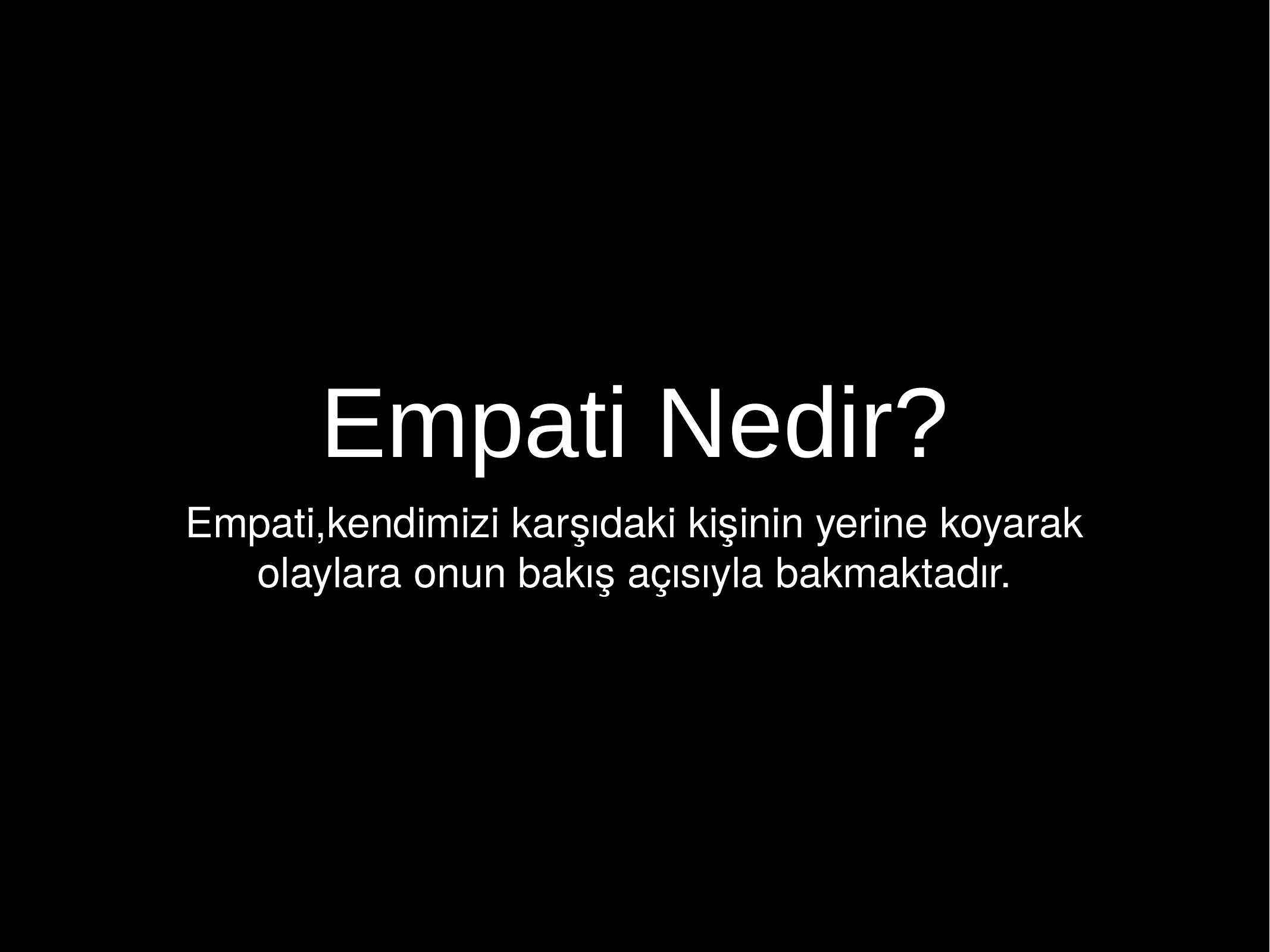

# Empati Nedir?
Empati,kendimizi karşıdaki kişinin yerine koyarak olaylara onun bakış açısıyla bakmaktadır.